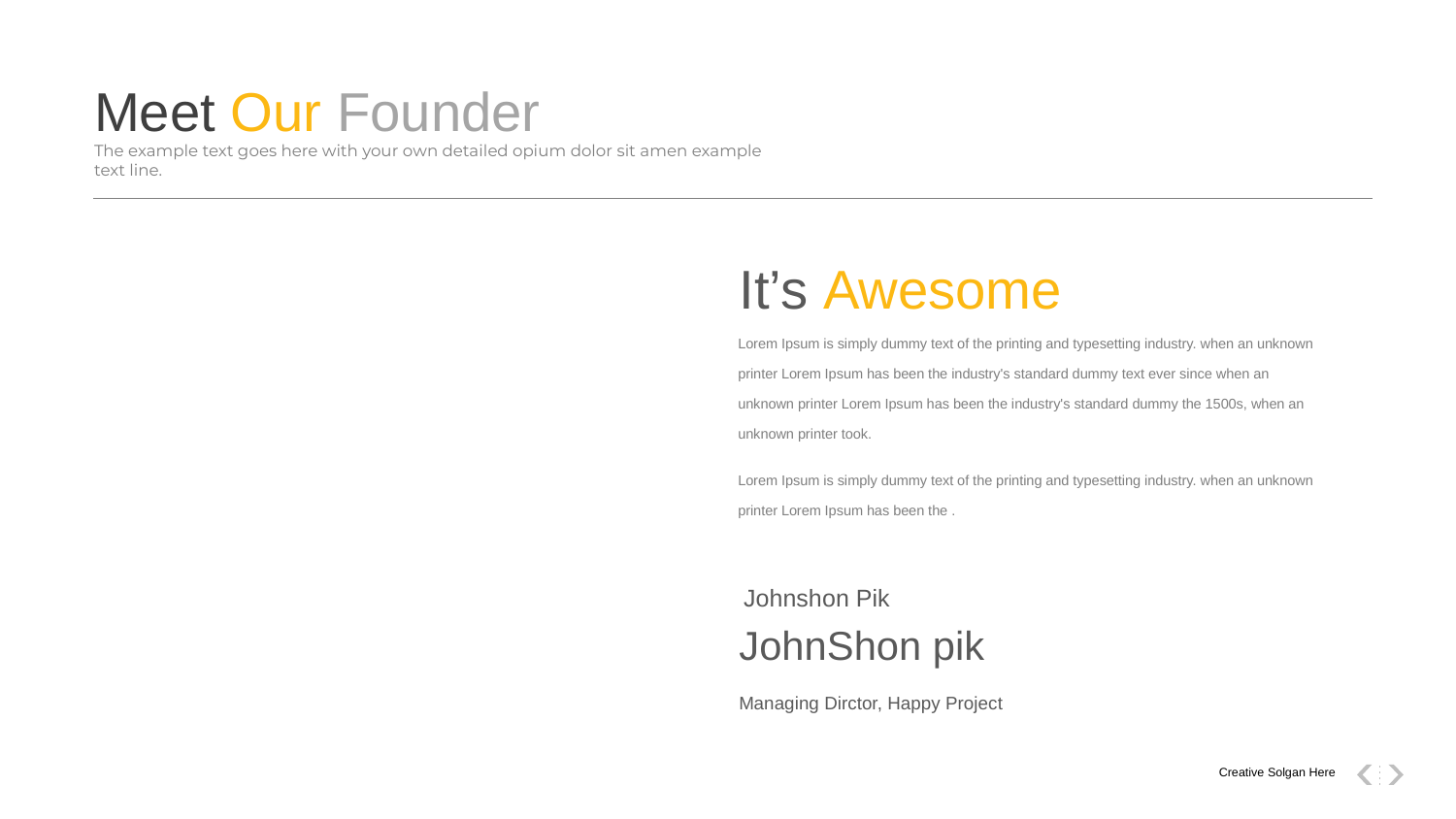

Meet Our Founder
The example text goes here with your own detailed opium dolor sit amen example text line.

It’s Awesome
Lorem Ipsum is simply dummy text of the printing and typesetting industry. when an unknown printer Lorem Ipsum has been the industry's standard dummy text ever since when an unknown printer Lorem Ipsum has been the industry's standard dummy the 1500s, when an unknown printer took.
Lorem Ipsum is simply dummy text of the printing and typesetting industry. when an unknown printer Lorem Ipsum has been the .
Johnshon Pik
JohnShon pik
Managing Dirctor, Happy Project